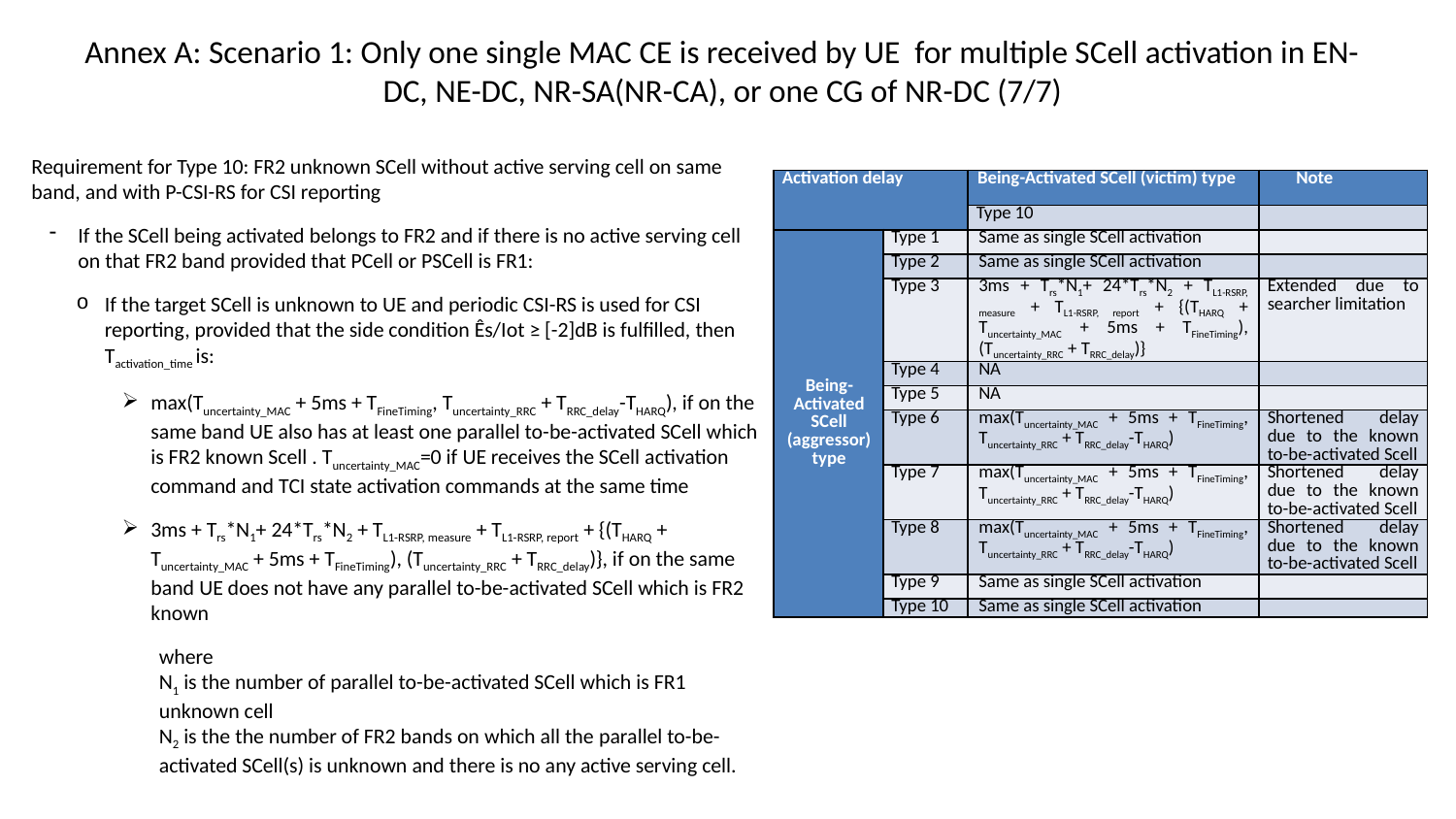

# Annex A: Scenario 1: Only one single MAC CE is received by UE  for multiple SCell activation in EN-DC, NE-DC, NR-SA(NR-CA), or one CG of NR-DC (7/7)
Requirement for Type 10: FR2 unknown SCell without active serving cell on same band, and with P-CSI-RS for CSI reporting
If the SCell being activated belongs to FR2 and if there is no active serving cell on that FR2 band provided that PCell or PSCell is FR1:
If the target SCell is unknown to UE and periodic CSI-RS is used for CSI reporting, provided that the side condition Ês/Iot ≥ [-2]dB is fulfilled, then Tactivation_time is:
max(Tuncertainty_MAC + 5ms + TFineTiming, Tuncertainty_RRC + TRRC_delay-THARQ), if on the same band UE also has at least one parallel to-be-activated SCell which is FR2 known Scell . Tuncertainty_MAC=0 if UE receives the SCell activation command and TCI state activation commands at the same time
3ms + Trs*N1+ 24*Trs*N2 + TL1-RSRP, measure + TL1-RSRP, report + {(THARQ + Tuncertainty_MAC + 5ms + TFineTiming), (Tuncertainty_RRC + TRRC_delay)}, if on the same band UE does not have any parallel to-be-activated SCell which is FR2 known
where
N1 is the number of parallel to-be-activated SCell which is FR1 unknown cell
N2 is the the number of FR2 bands on which all the parallel to-be-activated SCell(s) is unknown and there is no any active serving cell.
| Activation delay |  | Being-Activated SCell (victim) type | Note |
| --- | --- | --- | --- |
|  |  | Type 10 |  |
| Being-Activated SCell (aggressor) type | Type 1 | Same as single SCell activation |  |
|  | Type 2 | Same as single SCell activation |  |
|  | Type 3 | 3ms + Trs\*N1+ 24\*Trs\*N2 + TL1-RSRP, measure + TL1-RSRP, report + {(THARQ + Tuncertainty\_MAC + 5ms + TFineTiming), (Tuncertainty\_RRC + TRRC\_delay)} | Extended due to searcher limitation |
|  | Type 4 | NA |  |
|  | Type 5 | NA |  |
|  | Type 6 | max(Tuncertainty\_MAC + 5ms + TFineTiming, Tuncertainty\_RRC + TRRC\_delay-THARQ) | Shortened delay due to the known to-be-activated Scell |
|  | Type 7 | max(Tuncertainty\_MAC + 5ms + TFineTiming, Tuncertainty\_RRC + TRRC\_delay-THARQ) | Shortened delay due to the known to-be-activated Scell |
|  | Type 8 | max(Tuncertainty\_MAC + 5ms + TFineTiming, Tuncertainty\_RRC + TRRC\_delay-THARQ) | Shortened delay due to the known to-be-activated Scell |
|  | Type 9 | Same as single SCell activation |  |
|  | Type 10 | Same as single SCell activation |  |